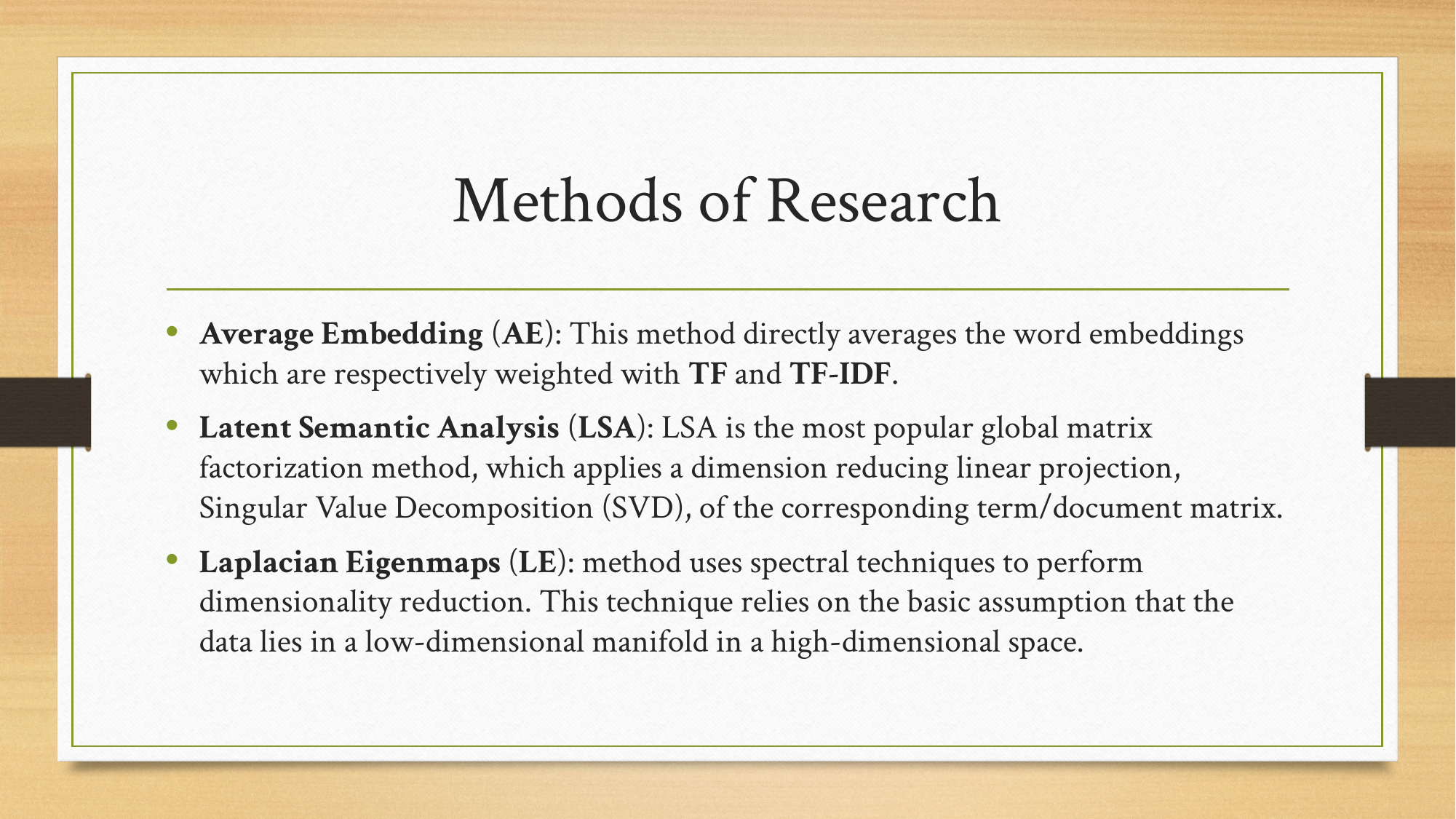

# Methods of Research
Average Embedding (AE): This method directly averages the word embeddings which are respectively weighted with TF and TF-IDF.
Latent Semantic Analysis (LSA): LSA is the most popular global matrix factorization method, which applies a dimension reducing linear projection, Singular Value Decomposition (SVD), of the corresponding term/document matrix.
Laplacian Eigenmaps (LE): method uses spectral techniques to perform dimensionality reduction. This technique relies on the basic assumption that the data lies in a low-dimensional manifold in a high-dimensional space.